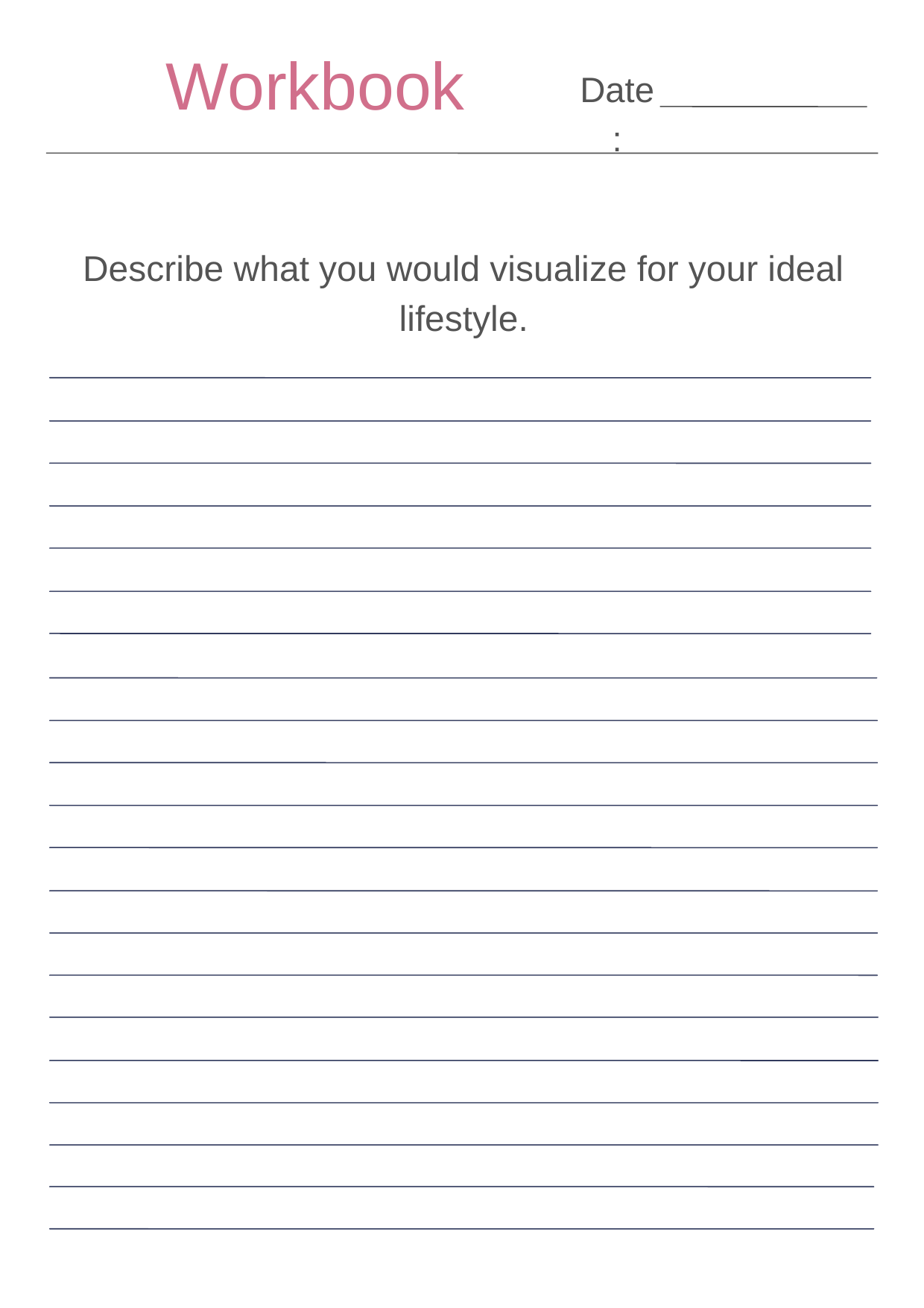

Workbook
Date:

Describe what you would visualize for your ideal lifestyle.